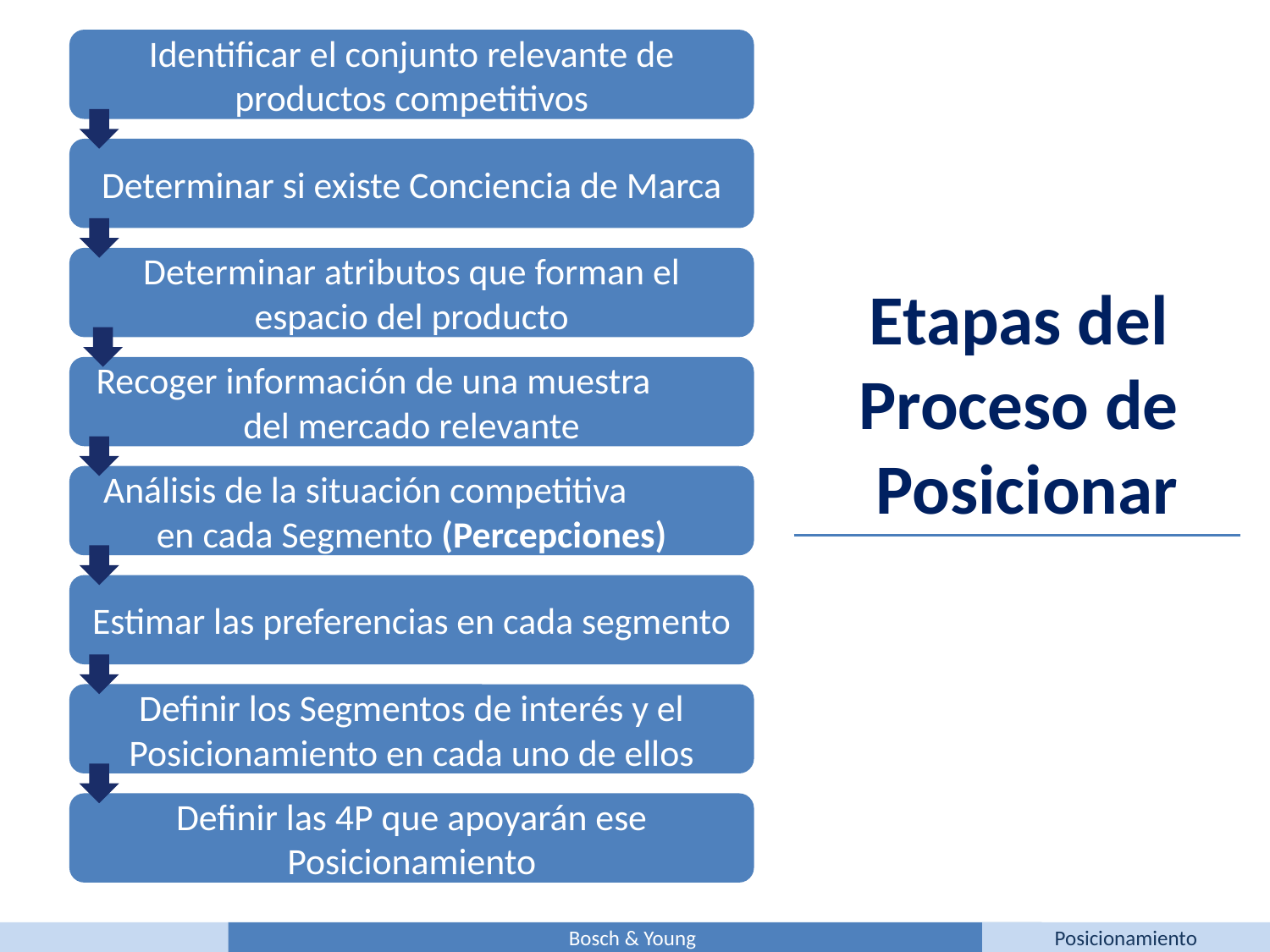

Identificar el conjunto relevante de productos competitivos

Determinar si existe Conciencia de Marca

Determinar atributos que forman el espacio del producto

Etapas del
Proceso de
Posicionar
Recoger información de una muestra          del mercado relevante

Análisis de la situación competitiva            en cada Segmento (Percepciones)

Estimar las preferencias en cada segmento

Definir los Segmentos de interés y el Posicionamiento en cada uno de ellos

Definir las 4P que apoyarán ese Posicionamiento

Bosch & Young
Posicionamiento